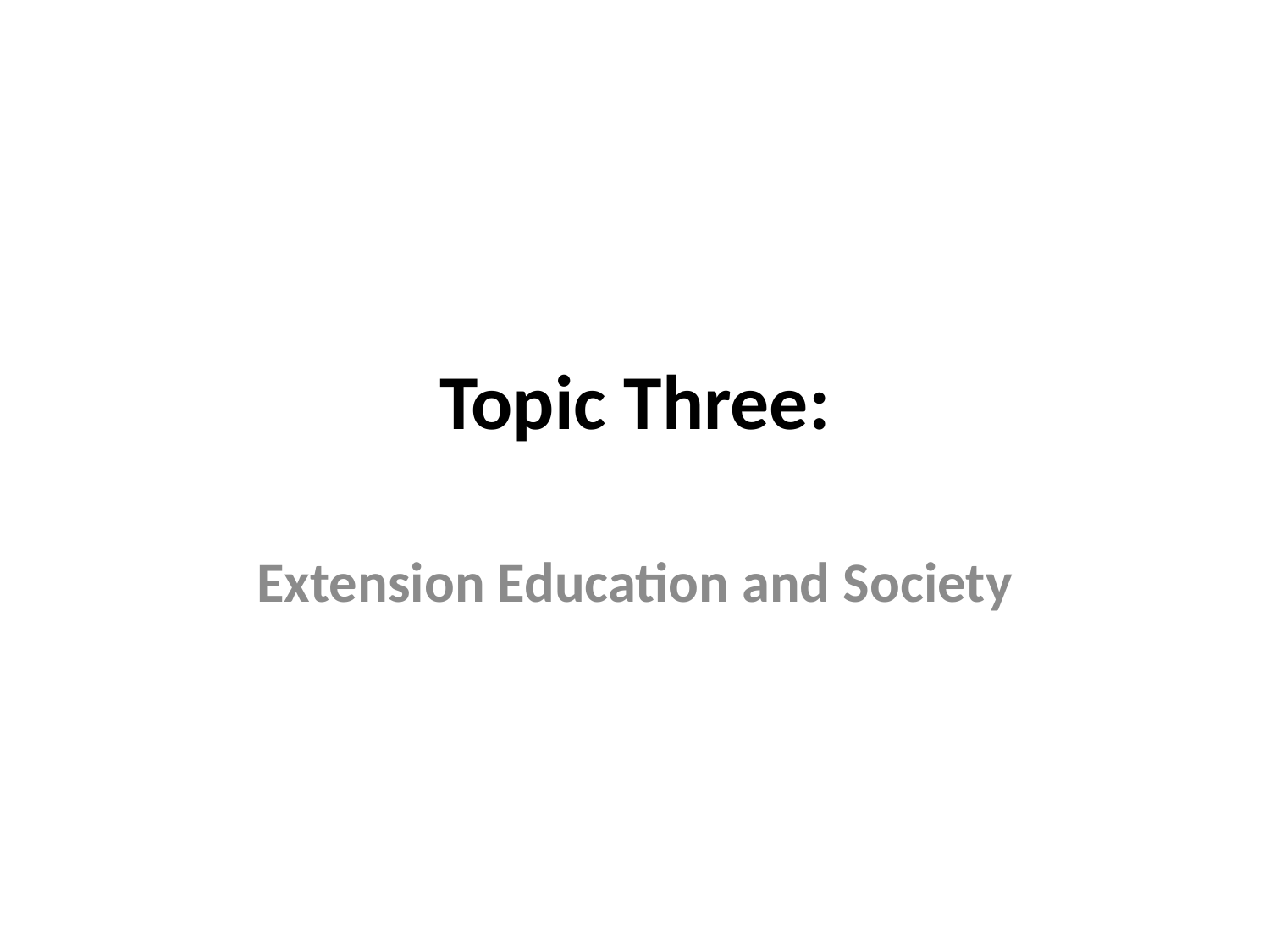

# Topic Three:
Extension Education and Society